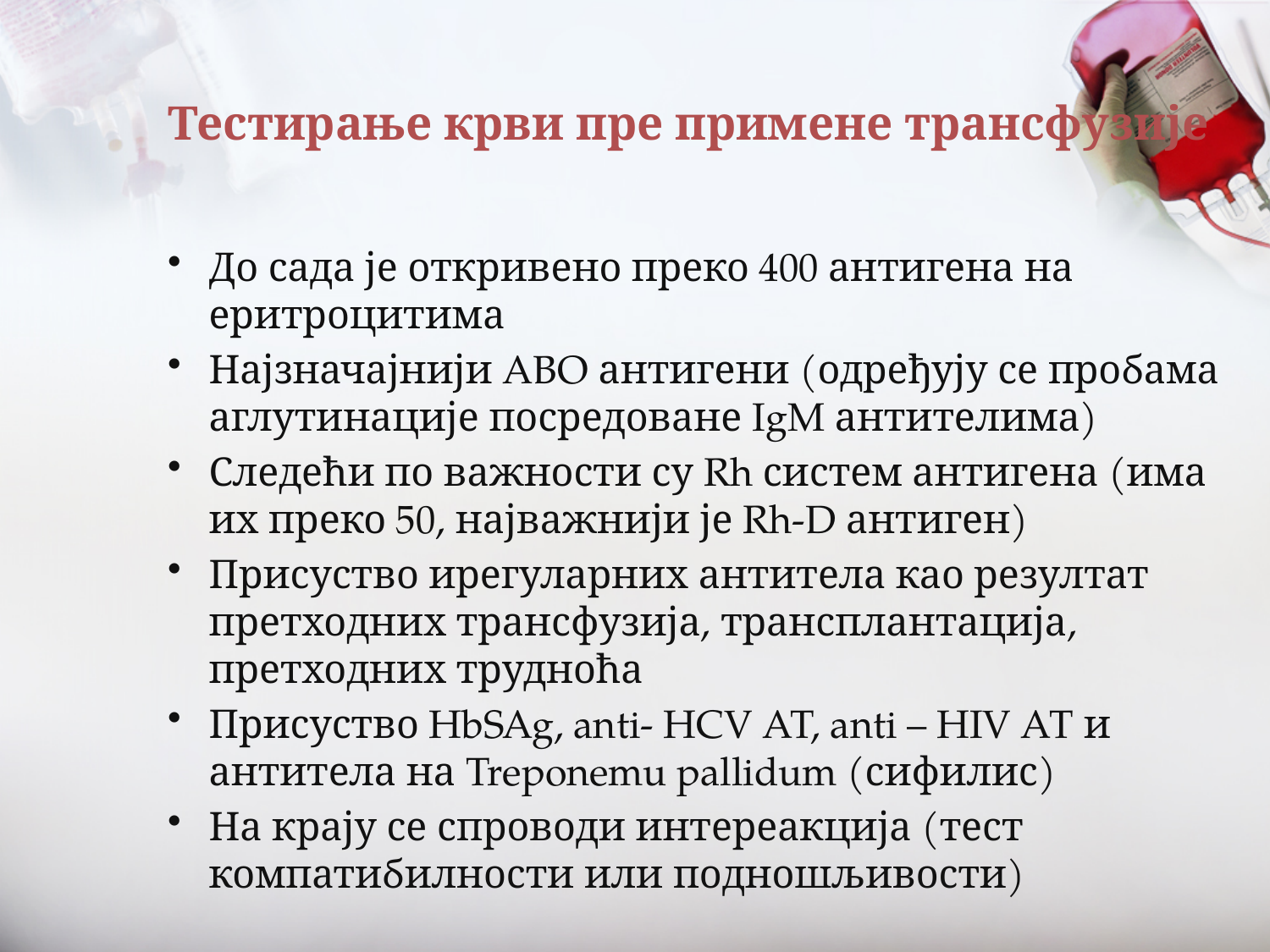

# Тестирање крви пре примене трансфузије
До сада је откривено преко 400 антигена на еритроцитима
Најзначајнији ABO антигени (одређују се пробама аглутинације посредоване IgM антителима)
Следећи по важности су Rh систем антигена (има их преко 50, најважнији је Rh-D антиген)
Присуство ирегуларних антитела као резултат претходних трансфузија, трансплантација, претходних трудноћа
Присуство HbSAg, anti- HCV AT, anti – HIV AT и антитела на Treponemu pallidum (сифилис)
На крају се спроводи интереакција (тест компатибилности или подношљивости)